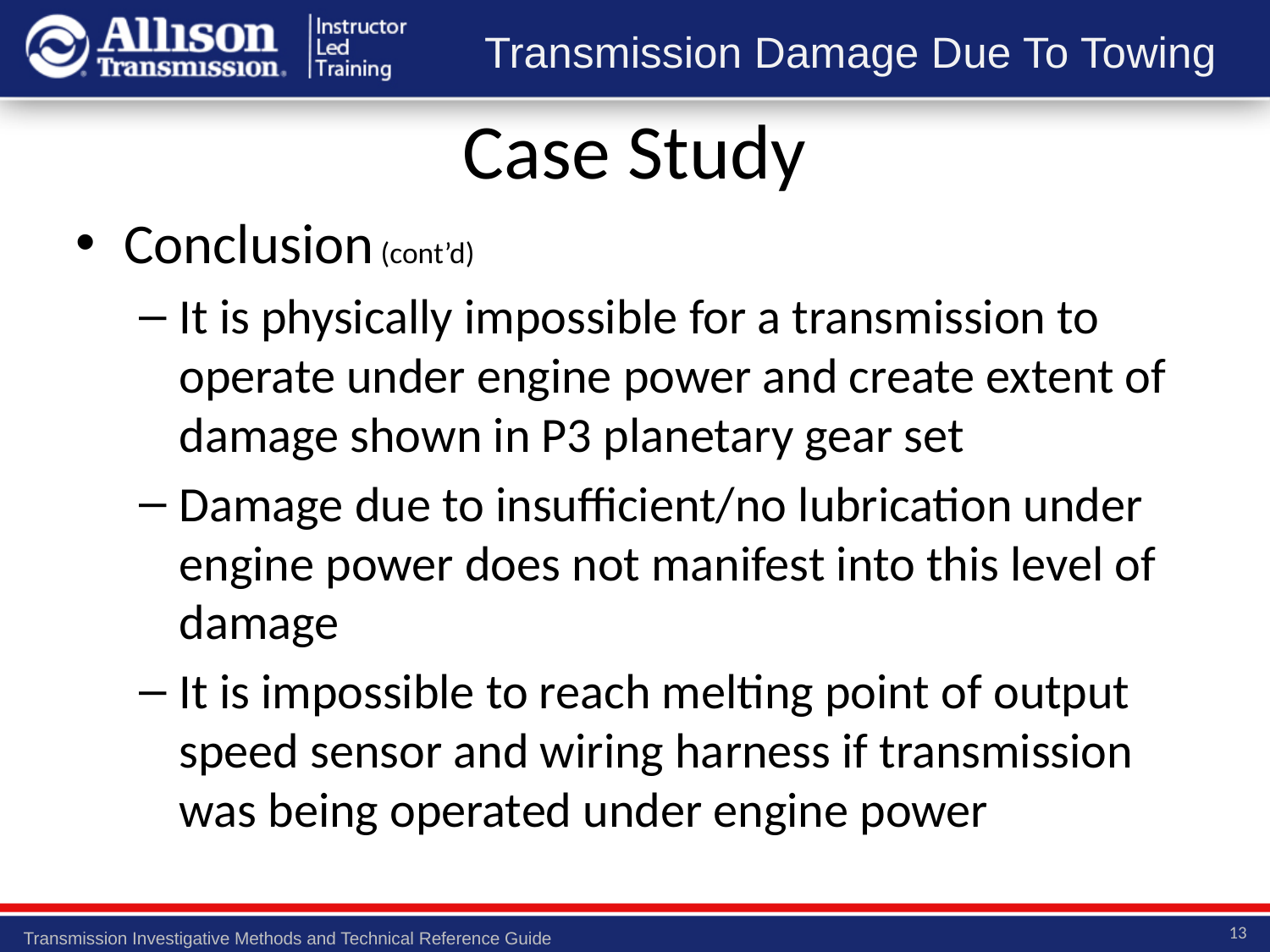

Case Study
Conclusion (cont’d)
It is physically impossible for a transmission to operate under engine power and create extent of damage shown in P3 planetary gear set
Damage due to insufficient/no lubrication under engine power does not manifest into this level of damage
It is impossible to reach melting point of output speed sensor and wiring harness if transmission was being operated under engine power
13